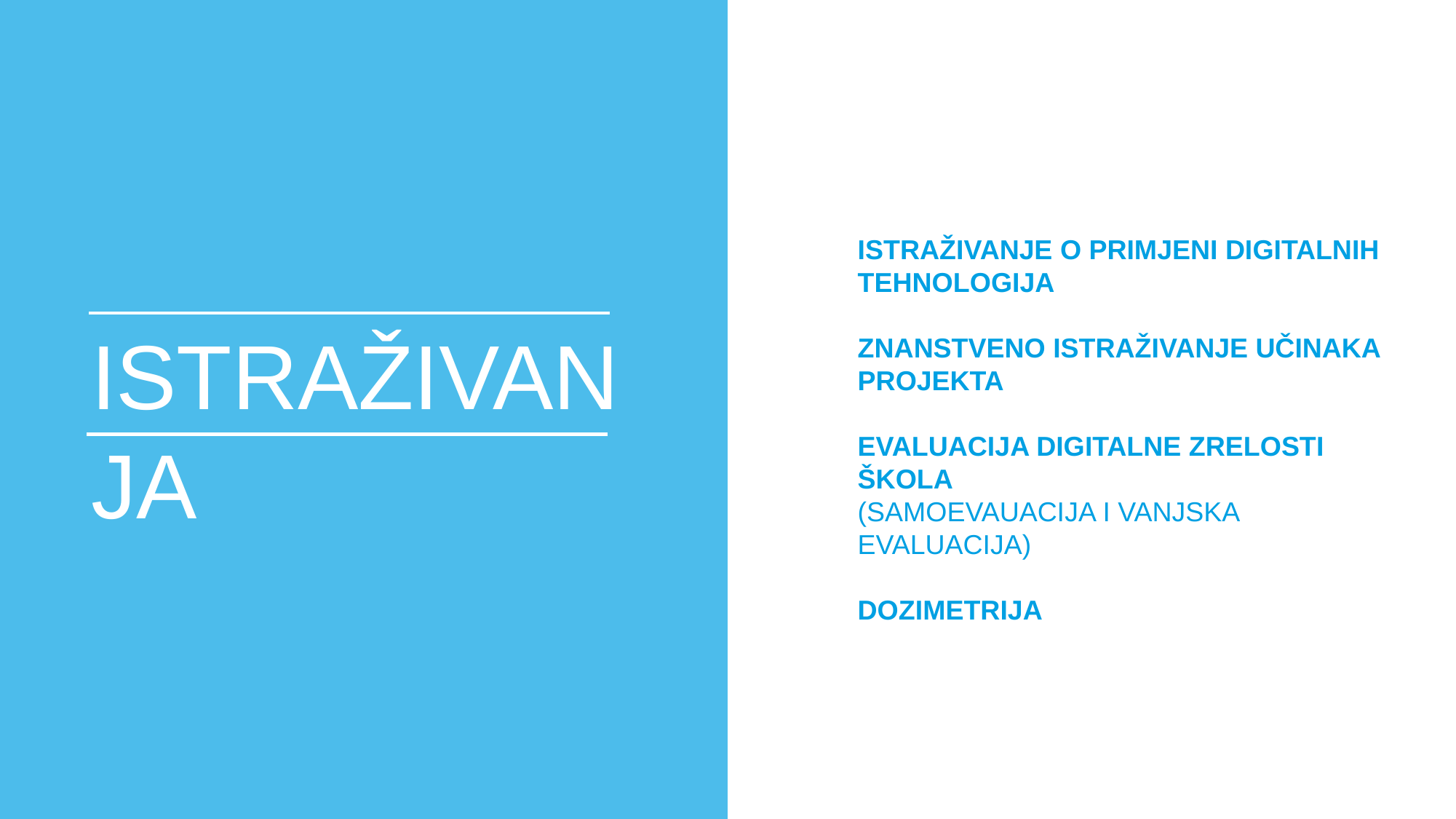

ISTRAŽIVANJA
ISTRAŽIVANJE O PRIMJENI DIGITALNIH TEHNOLOGIJA

ZNANSTVENO ISTRAŽIVANJE UČINAKA PROJEKTA

EVALUACIJA DIGITALNE ZRELOSTI ŠKOLA
(SAMOEVAUACIJA I VANJSKA EVALUACIJA)

DOZIMETRIJA